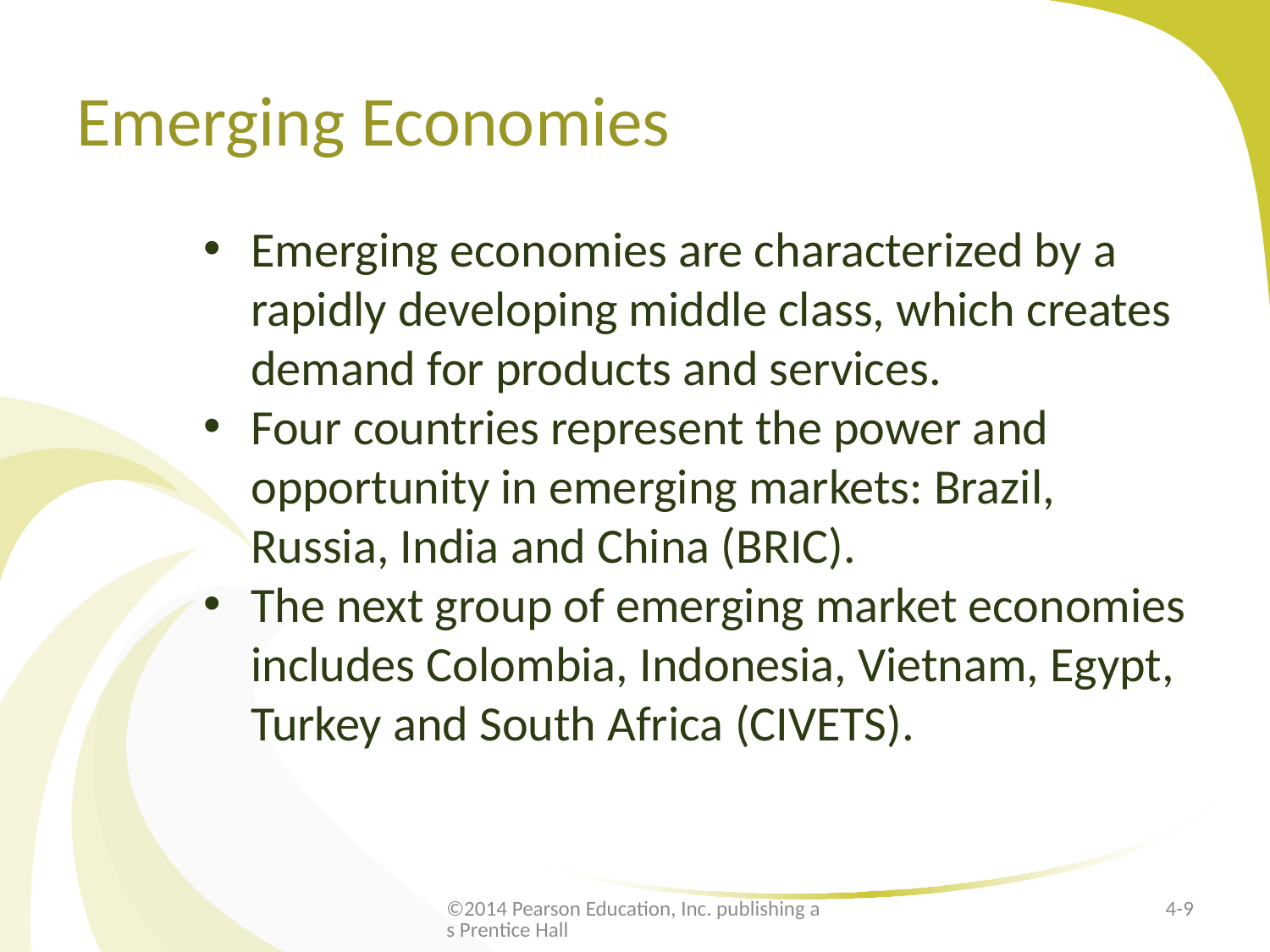

# Emerging Economies
Emerging economies are characterized by a rapidly developing middle class, which creates demand for products and services.
Four countries represent the power and opportunity in emerging markets: Brazil, Russia, India and China (BRIC).
The next group of emerging market economies includes Colombia, Indonesia, Vietnam, Egypt, Turkey and South Africa (CIVETS).
©2014 Pearson Education, Inc. publishing as Prentice Hall
4-9